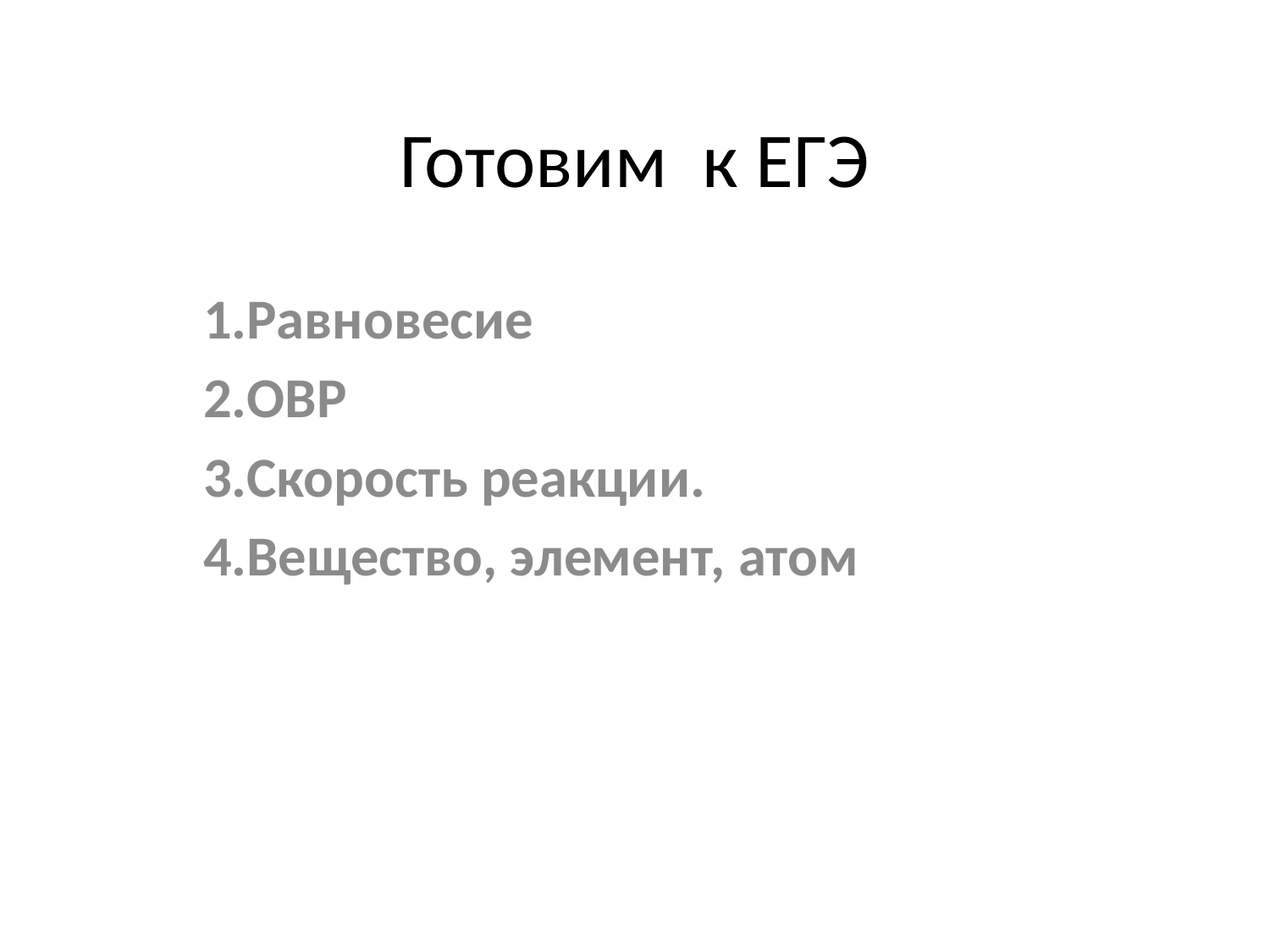

# Готовим  к ЕГЭ
1.Равновесие
2.ОВР
3.Скорость реакции.
4.Вещество, элемент, атом